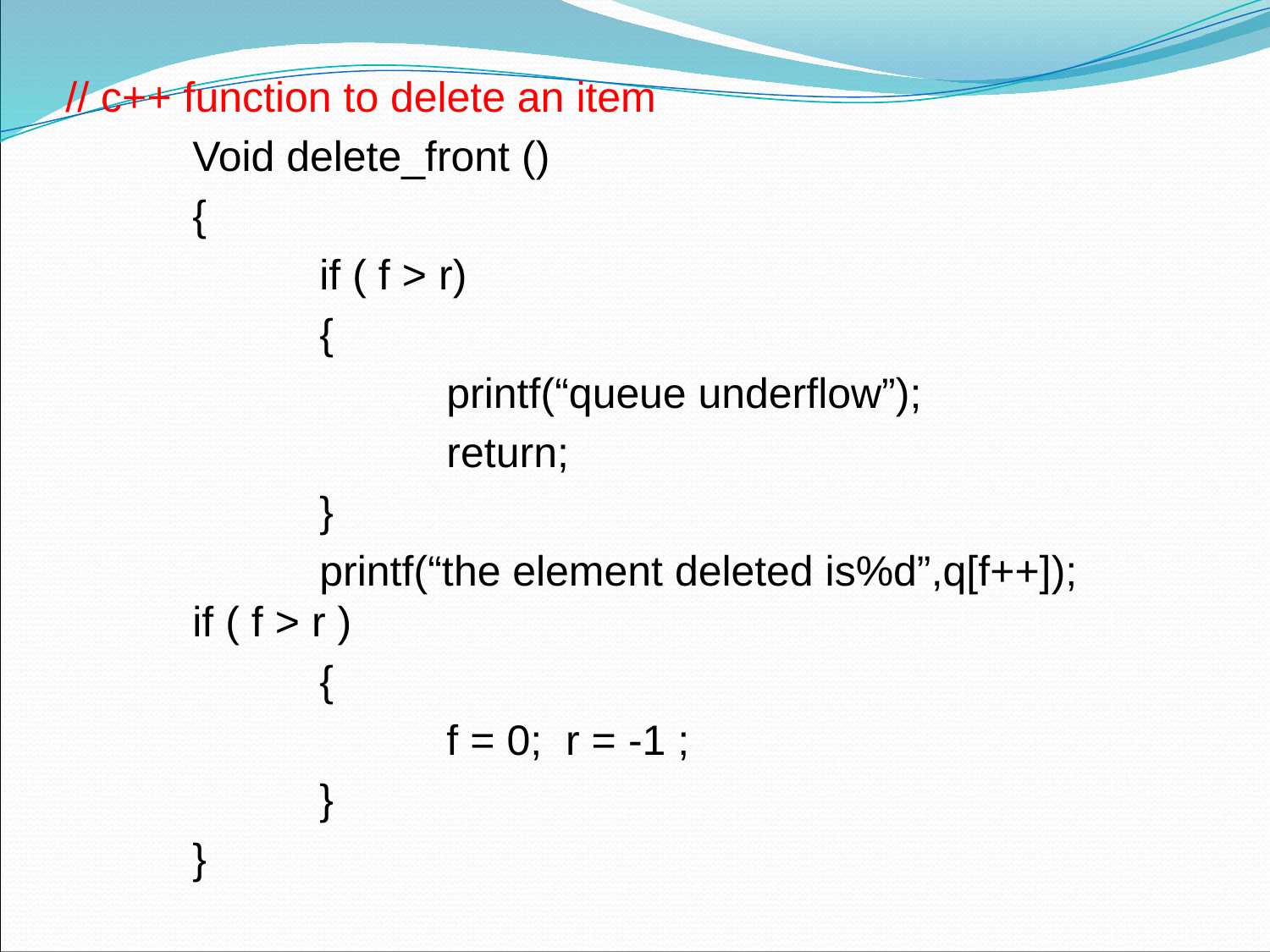

// c++ function to delete an item
 	Void delete_front ()
	{
		if ( f > r)
		{
			printf(“queue underflow”);
		  	return;
		}
		printf(“the element deleted is%d”,q[f++]);		if ( f > r )
		{
			f = 0;  r = -1 ;
		}
	}